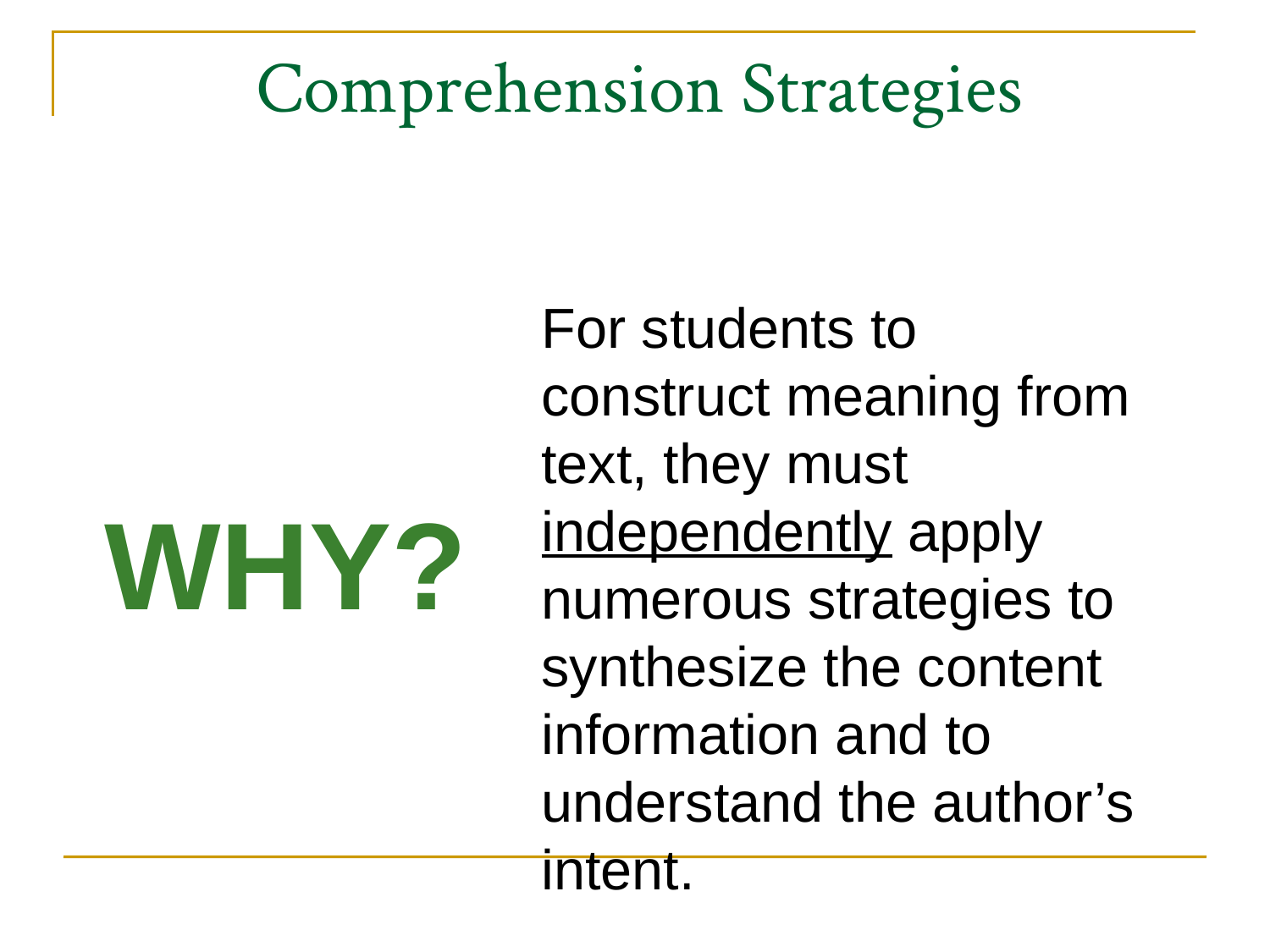

# Comprehension Strategies
For students to construct meaning from text, they must independently apply numerous strategies to synthesize the content information and to understand the author’s intent.

WHY?